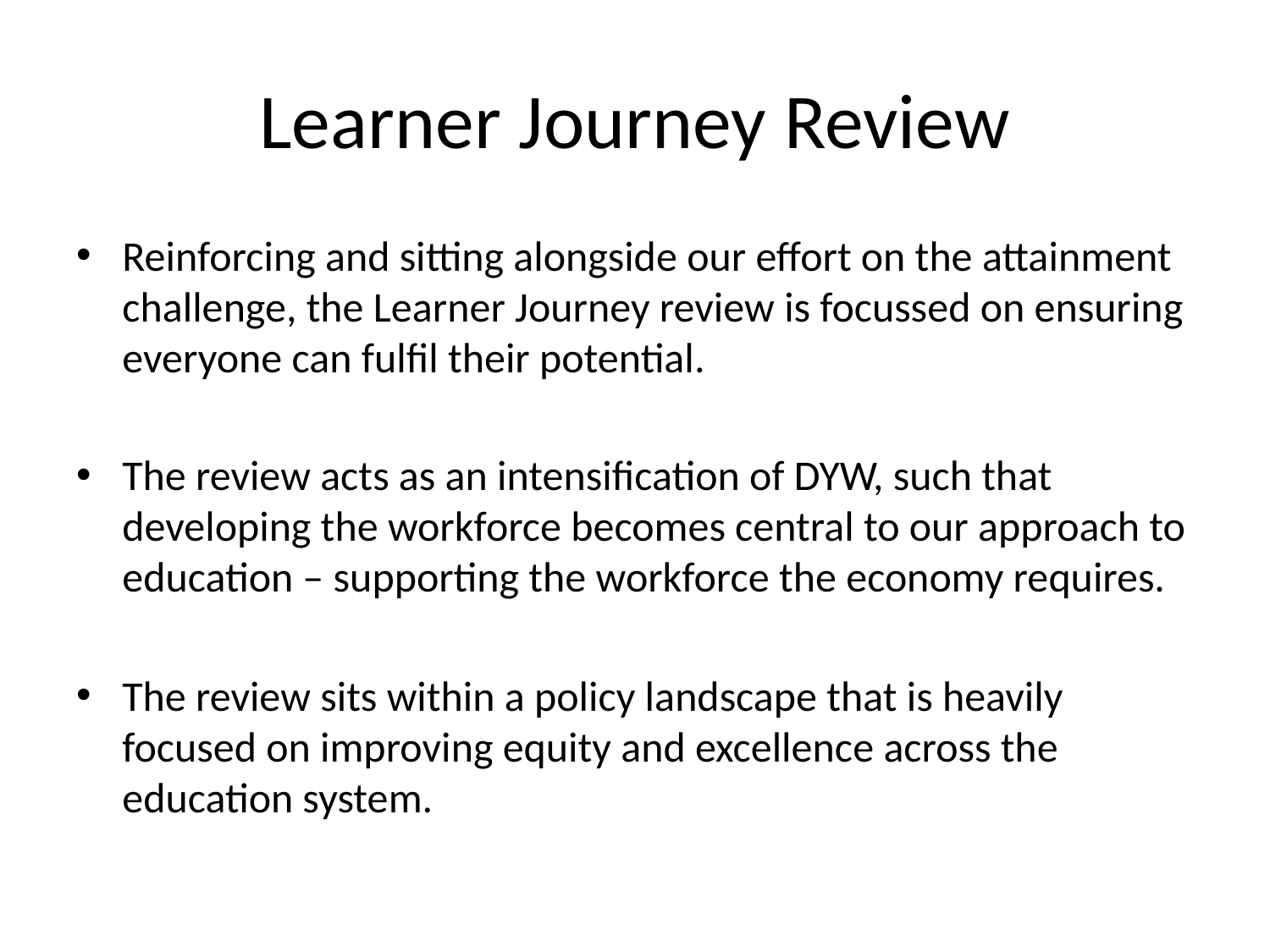

# Learner Journey Review
Reinforcing and sitting alongside our effort on the attainment challenge, the Learner Journey review is focussed on ensuring everyone can fulfil their potential.

The review acts as an intensification of DYW, such that developing the workforce becomes central to our approach to education – supporting the workforce the economy requires.

The review sits within a policy landscape that is heavily focused on improving equity and excellence across the education system.